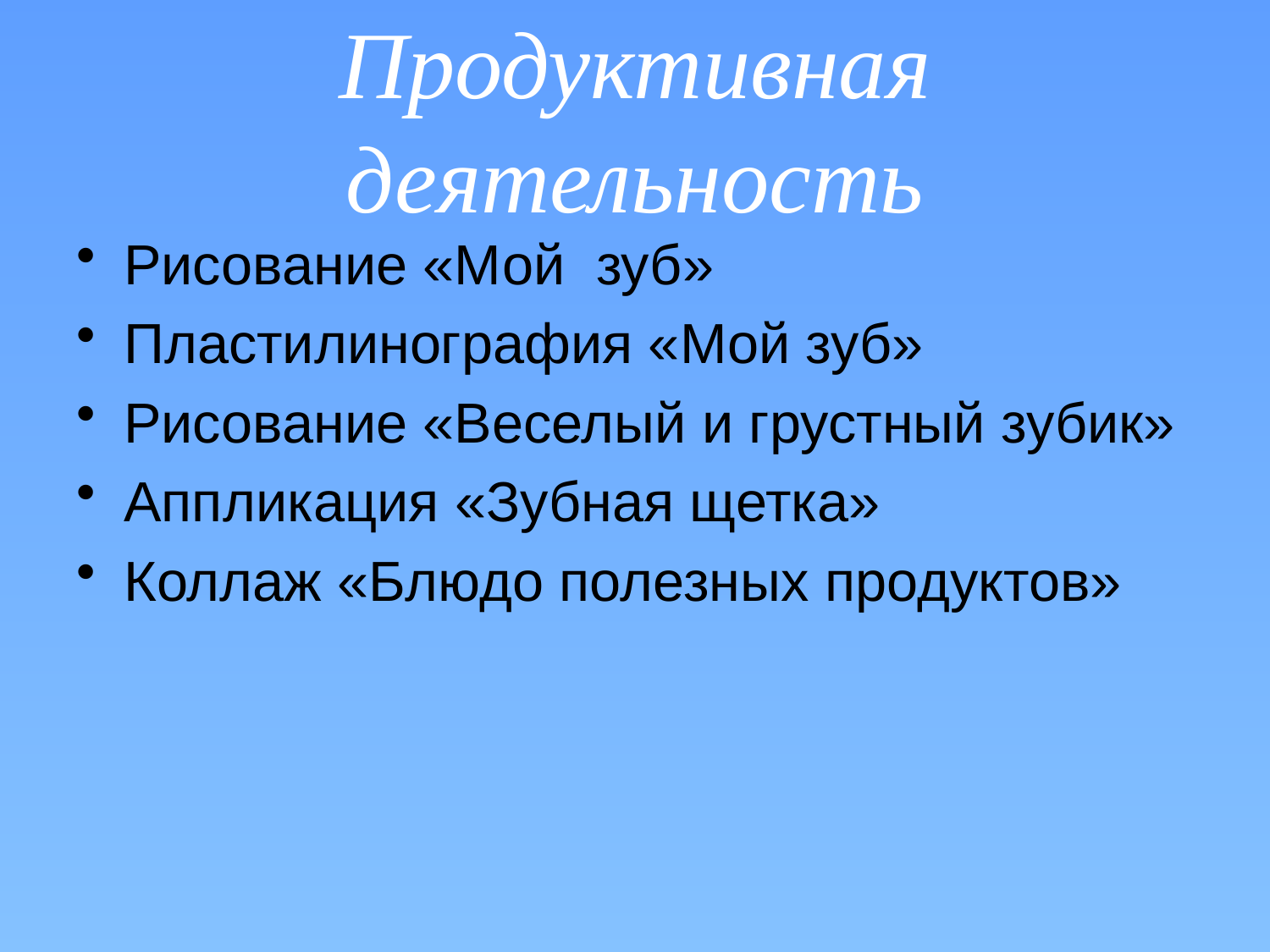

# Продуктивная деятельность
Рисование «Мой  зуб»
Пластилинография «Мой зуб»
Рисование «Веселый и грустный зубик»
Аппликация «Зубная щетка»
Коллаж «Блюдо полезных продуктов»